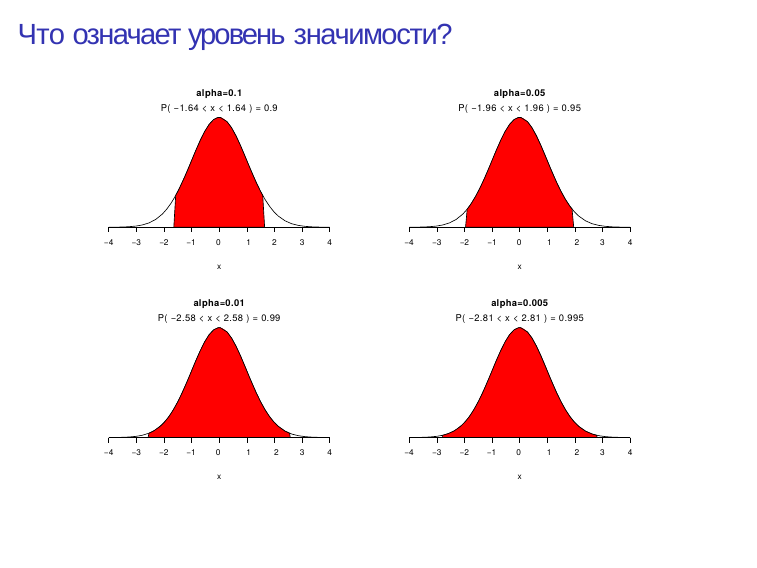

# Что означает уровень значимости?
alpha=0.1
P( −1.64 < x < 1.64 ) = 0.9
alpha=0.05
P( −1.96 < x < 1.96 ) = 0.95

−4
−3
−2        −1         0	1
2
3
4
−4
−3
−2
−1         0	1	2
3
4
x
x
alpha=0.01
P( −2.58 < x < 2.58 ) = 0.99
alpha=0.005
P( −2.81 < x < 2.81 ) = 0.995

−4
−3
−2        −1         0	1	2
3
4
−4
−3
−2        −1         0	1	2
3
4
x
x